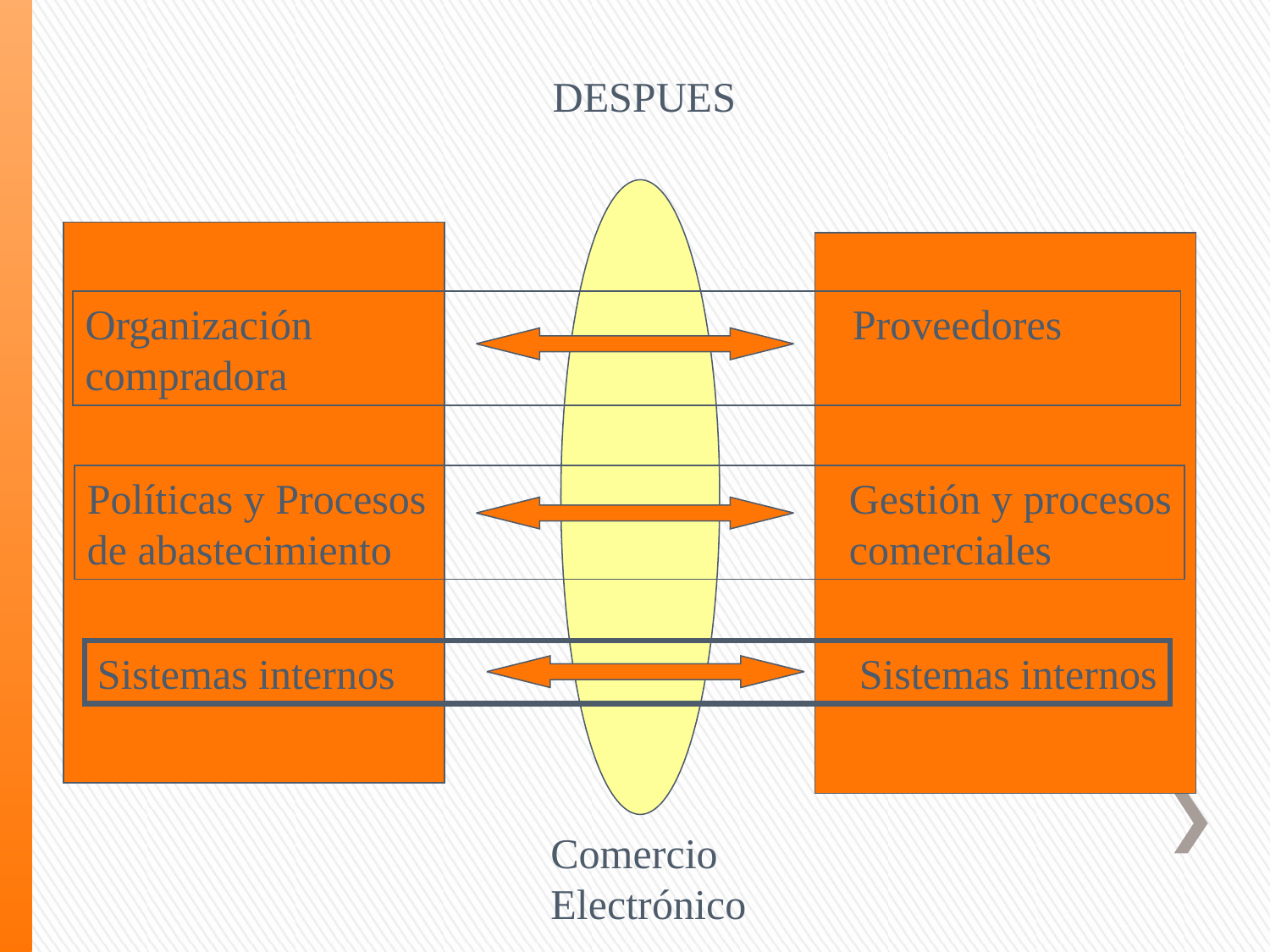

DESPUES

Organización                                                   Proveedores
compradora

Políticas y Procesos 				Gestión y procesos
de abastecimiento 				comerciales

Sistemas internos				Sistemas internos

Comercio
Electrónico